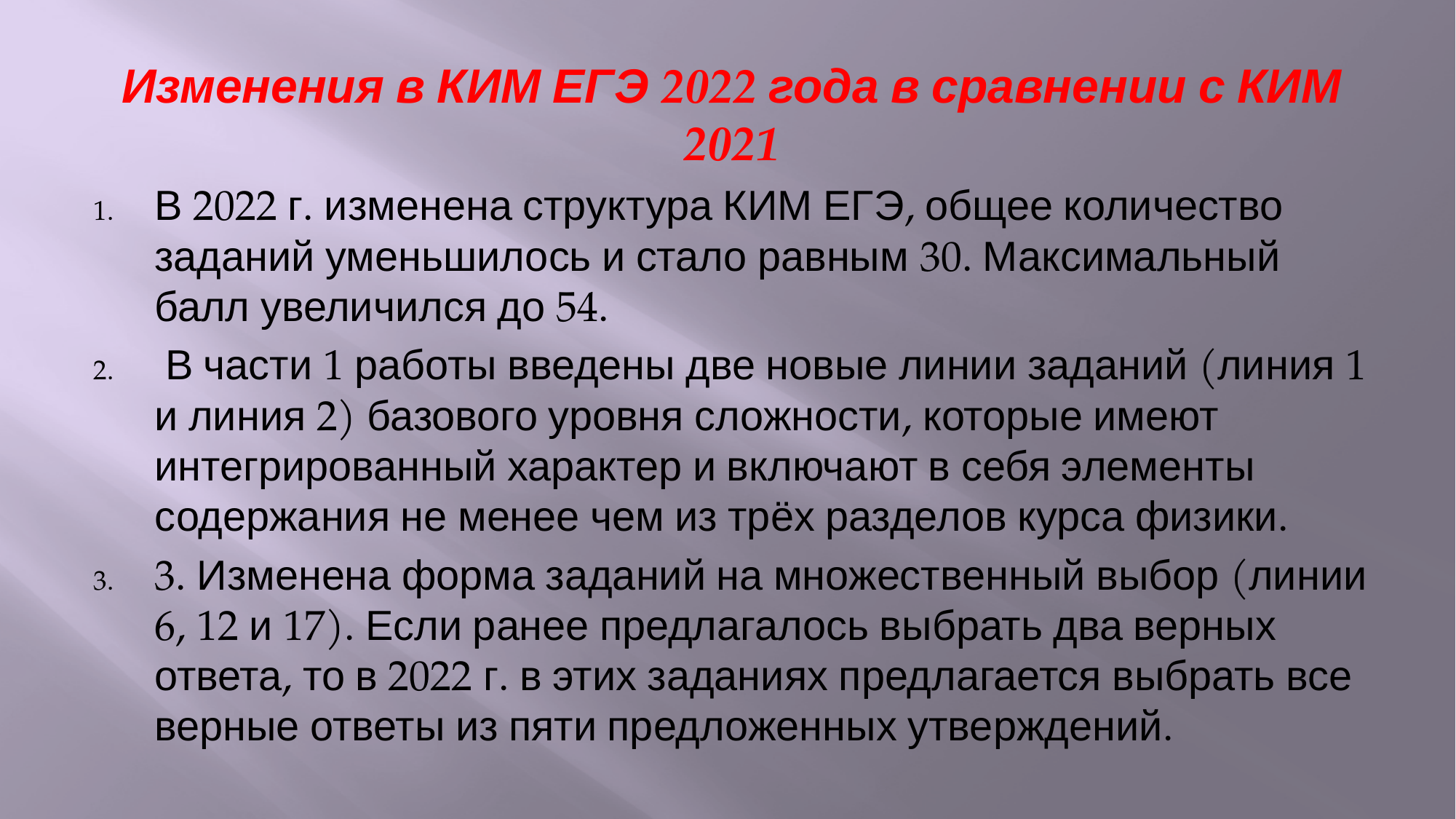

Изменения в КИМ ЕГЭ 2022 года в сравнении с КИМ 2021
В 2022 г. изменена структура КИМ ЕГЭ, общее количество заданий уменьшилось и стало равным 30. Максимальный балл увеличился до 54.
 В части 1 работы введены две новые линии заданий (линия 1 и линия 2) базового уровня сложности, которые имеют интегрированный характер и включают в себя элементы содержания не менее чем из трёх разделов курса физики.
3. Изменена форма заданий на множественный выбор (линии 6, 12 и 17). Если ранее предлагалось выбрать два верных ответа, то в 2022 г. в этих заданиях предлагается выбрать все верные ответы из пяти предложенных утверждений.